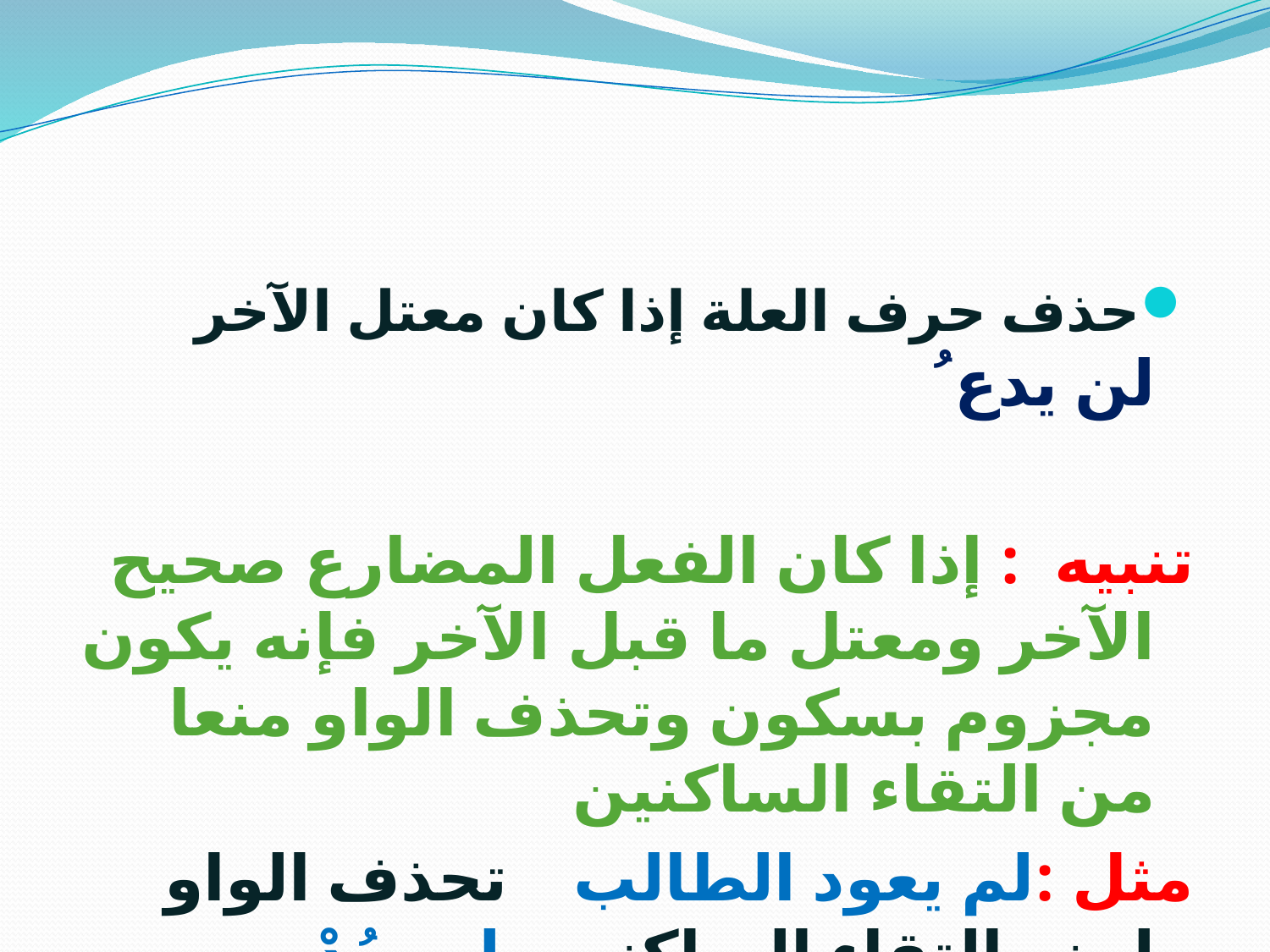

حذف حرف العلة إذا كان معتل الآخر    لن يدع ُ

تنبيه  : إذا كان الفعل المضارع صحيح الآخر ومعتل ما قبل الآخر فإنه يكون مجزوم بسكون وتحذف الواو منعا من التقاء الساكنين
مثل :لم يعود الطالب    تحذف الواو لمنع التقاء الساكنين  لم يعُدْ الطالب